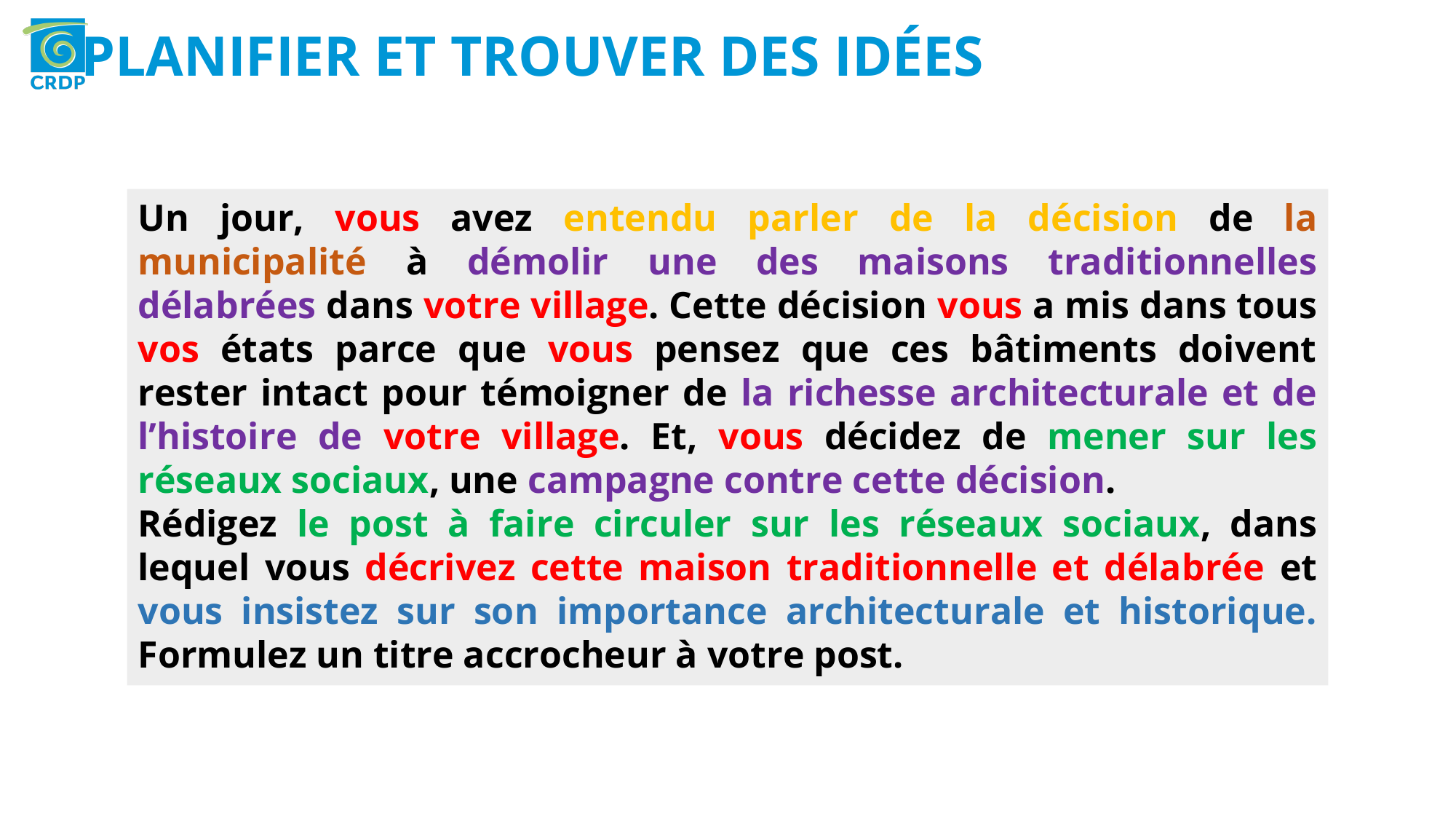

PLANIFIER ET TROUVER DES IDÉES
Un jour, vous avez entendu parler de la décision de la municipalité à démolir une des maisons traditionnelles délabrées dans votre village. Cette décision vous a mis dans tous vos états parce que vous pensez que ces bâtiments doivent rester intact pour témoigner de la richesse architecturale et de l’histoire de votre village. Et, vous décidez de mener sur les réseaux sociaux, une campagne contre cette décision.
Rédigez le post à faire circuler sur les réseaux sociaux, dans lequel vous décrivez cette maison traditionnelle et délabrée et vous insistez sur son importance architecturale et historique. Formulez un titre accrocheur à votre post.